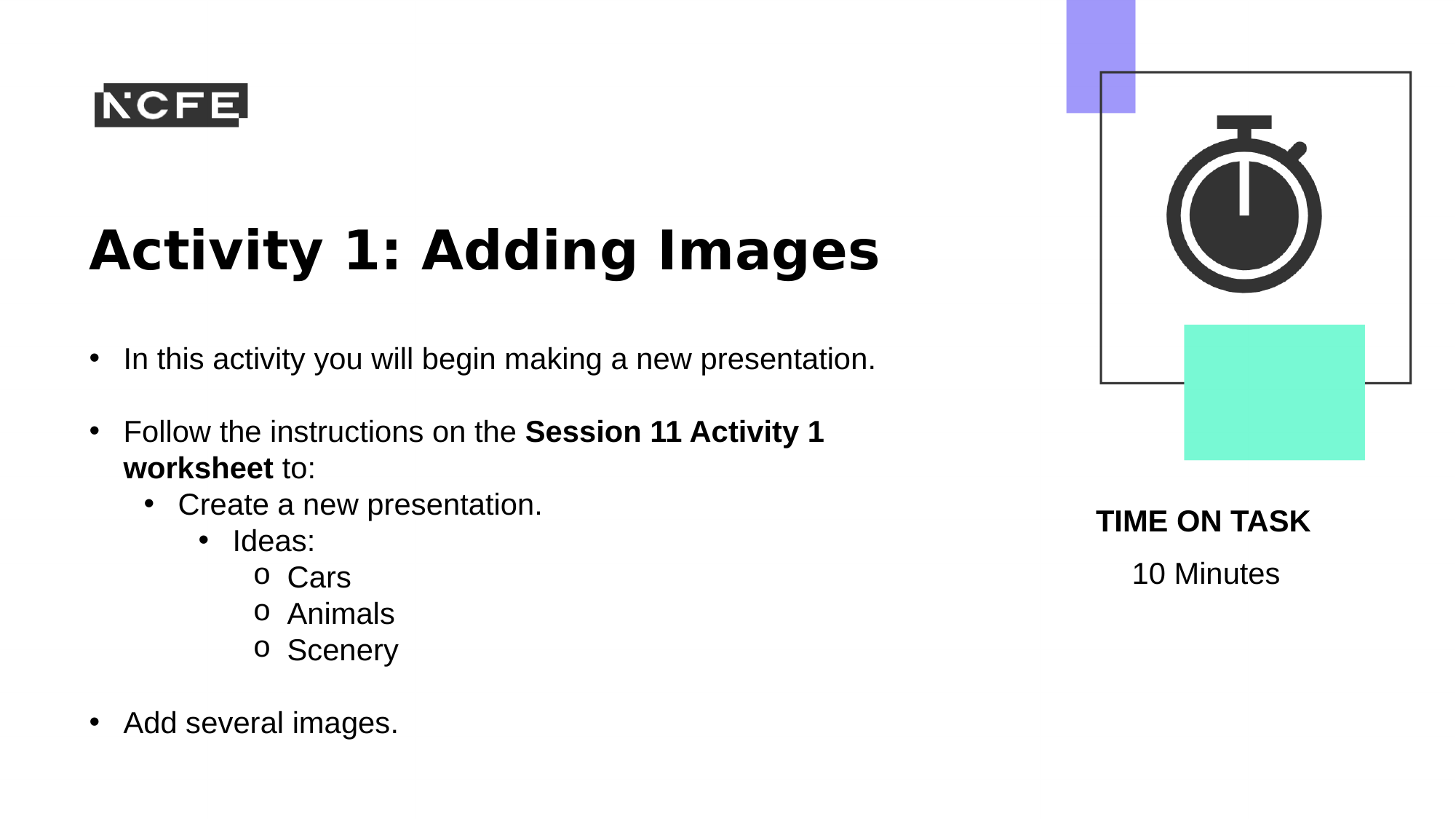

# Activity 1: Adding Images
In this activity you will begin making a new presentation.

Follow the instructions on the Session 11 Activity 1 worksheet to:
Create a new presentation.
Ideas:
Cars
Animals
Scenery

Add several images.
10 Minutes